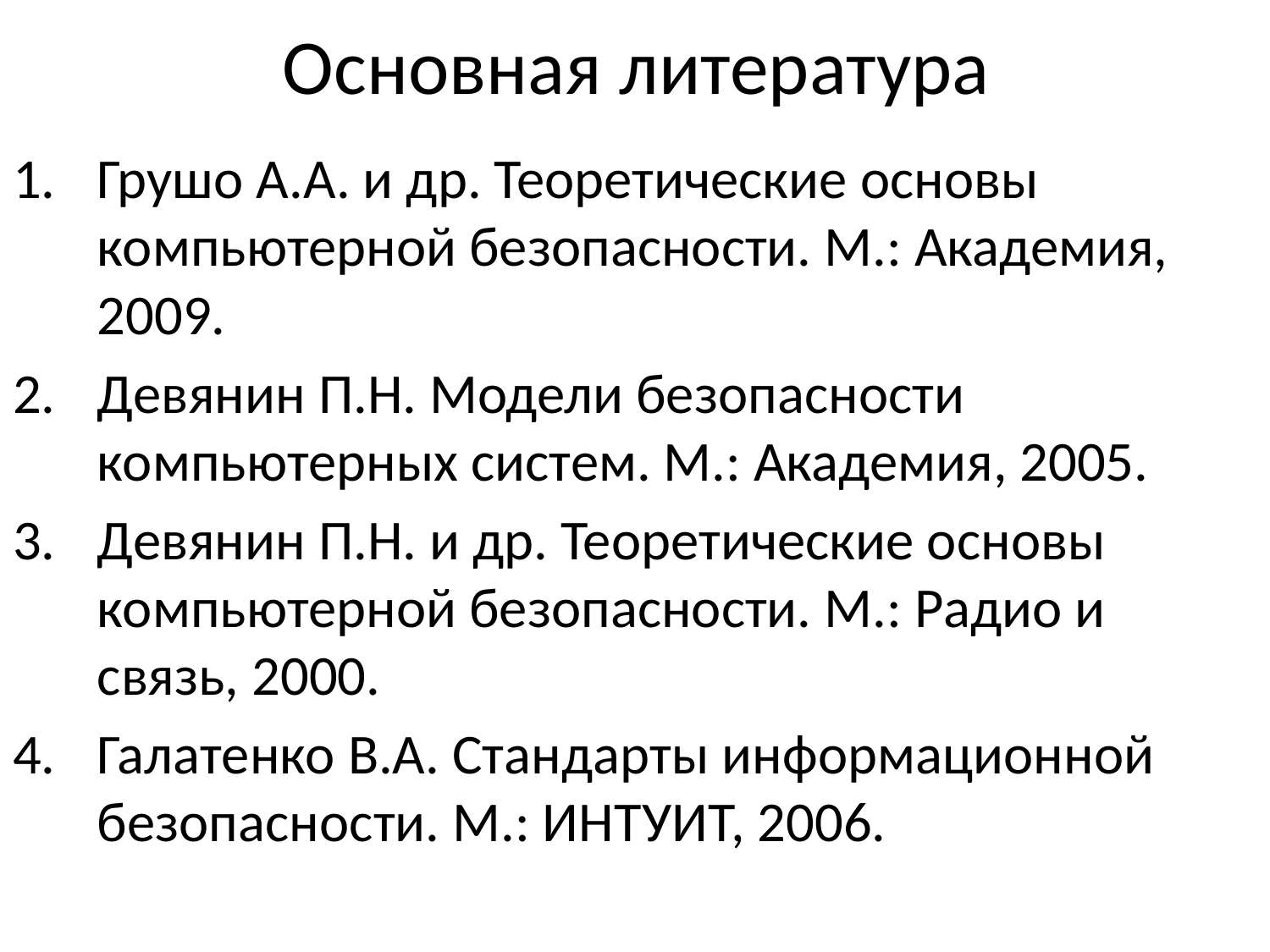

# Основная литература
Грушо А.А. и др. Теоретические основы компьютерной безопасности. М.: Академия, 2009.
Девянин П.Н. Модели безопасности компьютерных систем. М.: Академия, 2005.
Девянин П.Н. и др. Теоретические основы компьютерной безопасности. М.: Радио и связь, 2000.
Галатенко В.А. Стандарты информационной безопасности. М.: ИНТУИТ, 2006.